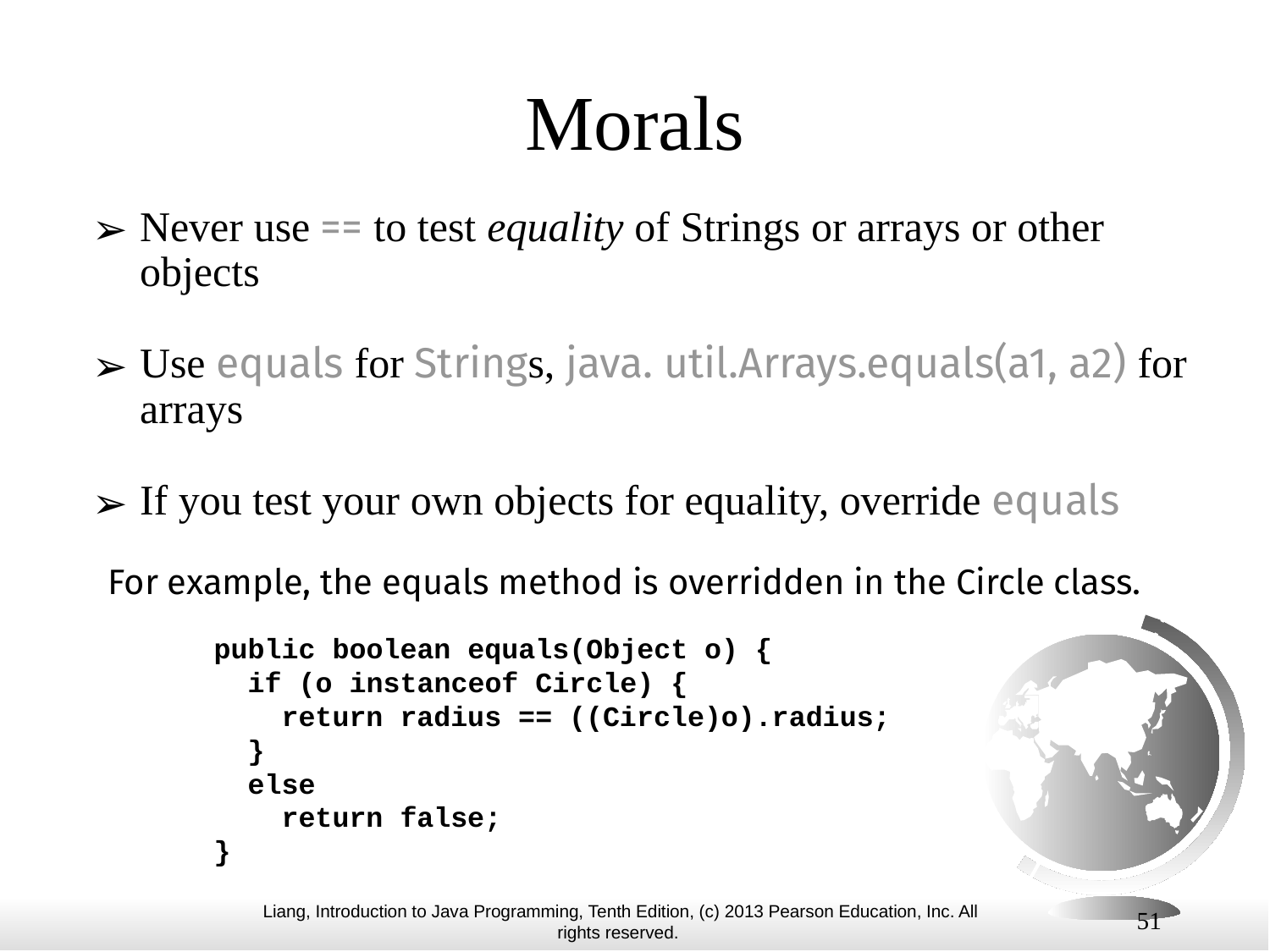

# Morals
Never use == to test equality of Strings or arrays or other objects

Use equals for Strings, java. util.Arrays.equals(a1, a2) for arrays

If you test your own objects for equality, override equals
For example, the equals method is overridden in the Circle class.
public boolean equals(Object o) {
  if (o instanceof Circle) {
    return radius == ((Circle)o).radius;
  }
  else
    return false;
}
51